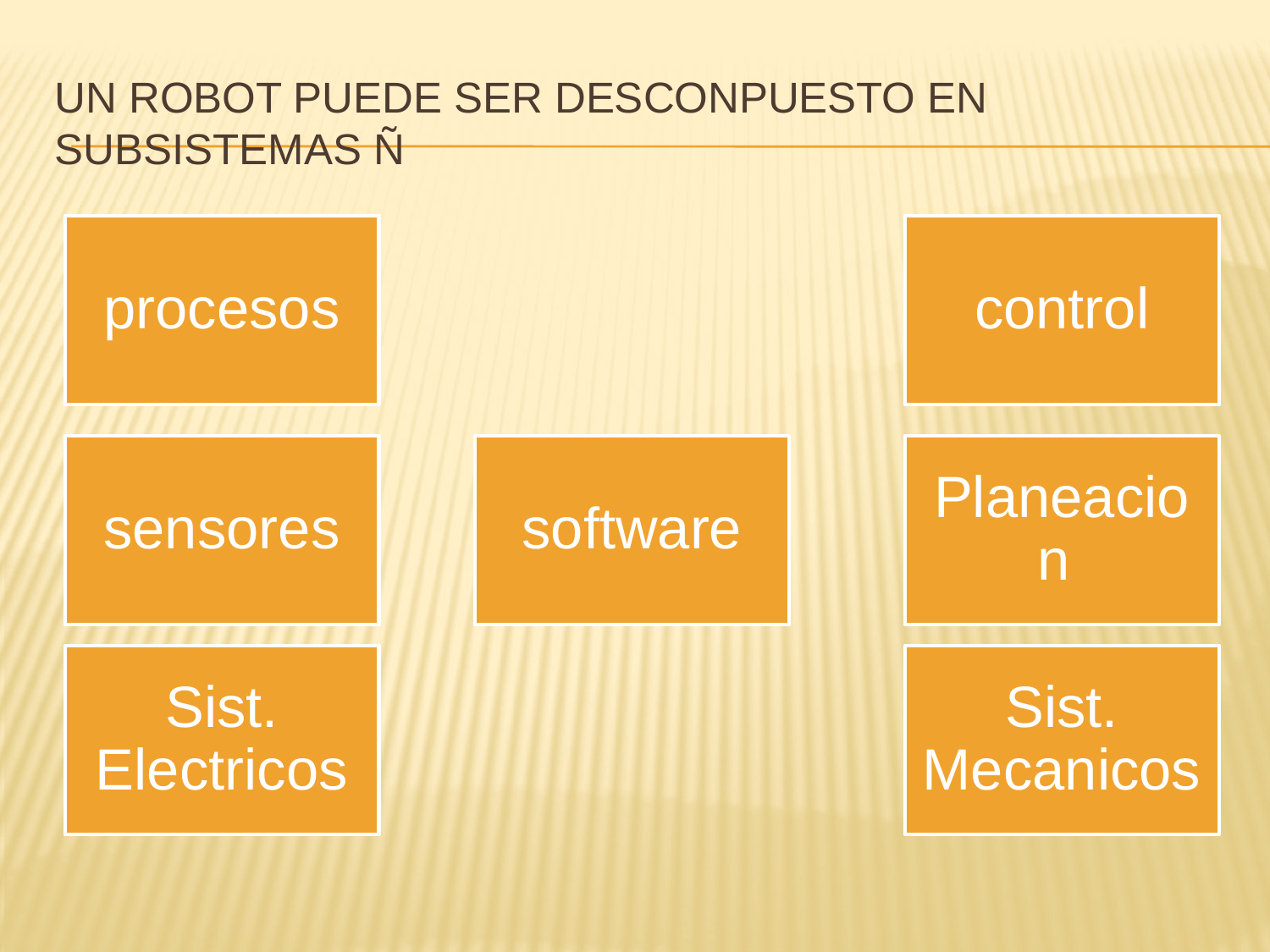

# Un robot puede ser desconpuesto en subsistemas Ñ
procesos
Planeacion
control
sensores
Sist. Electricos
Sist. Mecanicos
software